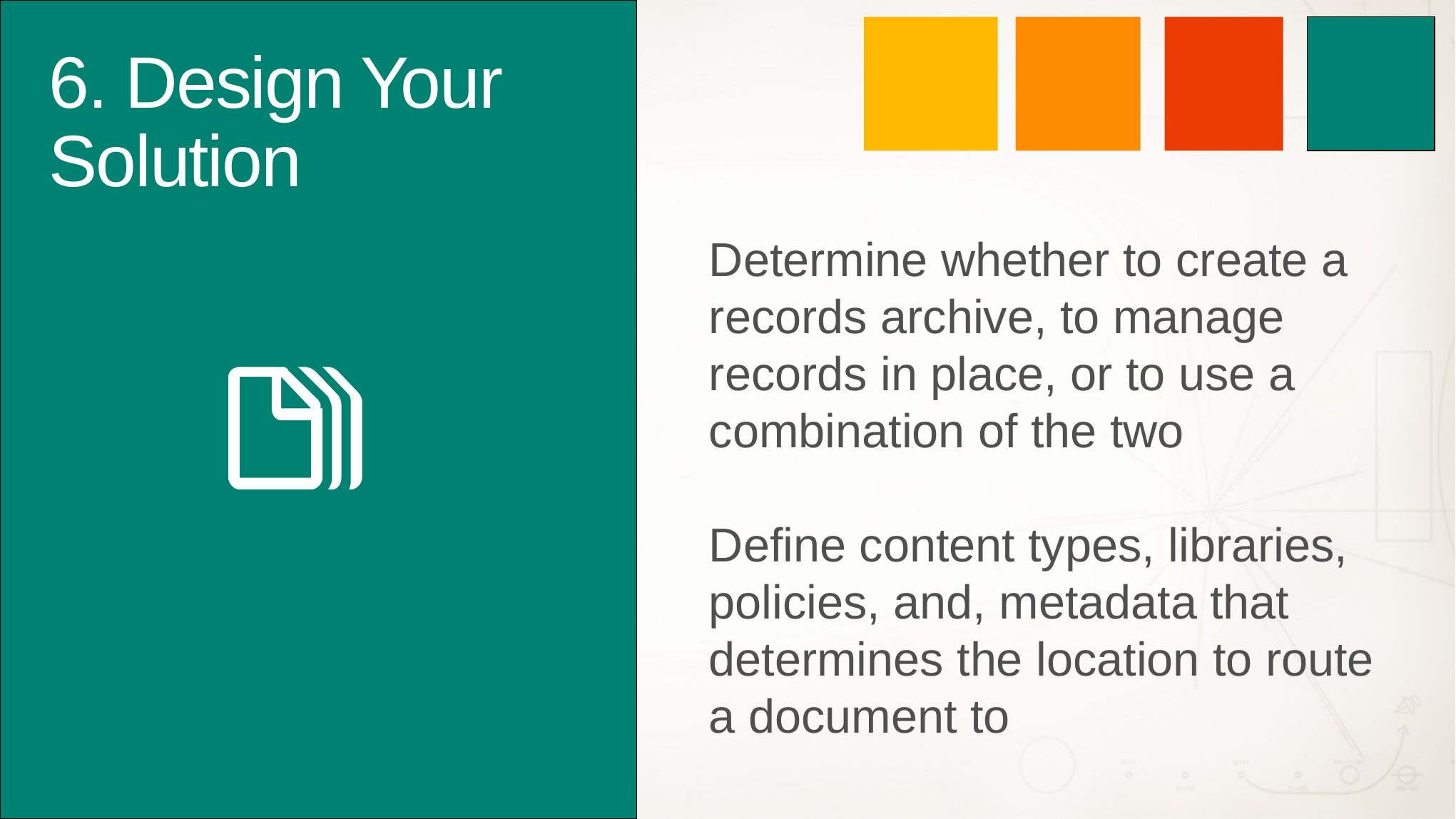

# 6. Design Your Solution
Determine whether to create a records archive, to manage records in place, or to use a combination of the two

Define content types, libraries, policies, and, metadata that determines the location to route a document to